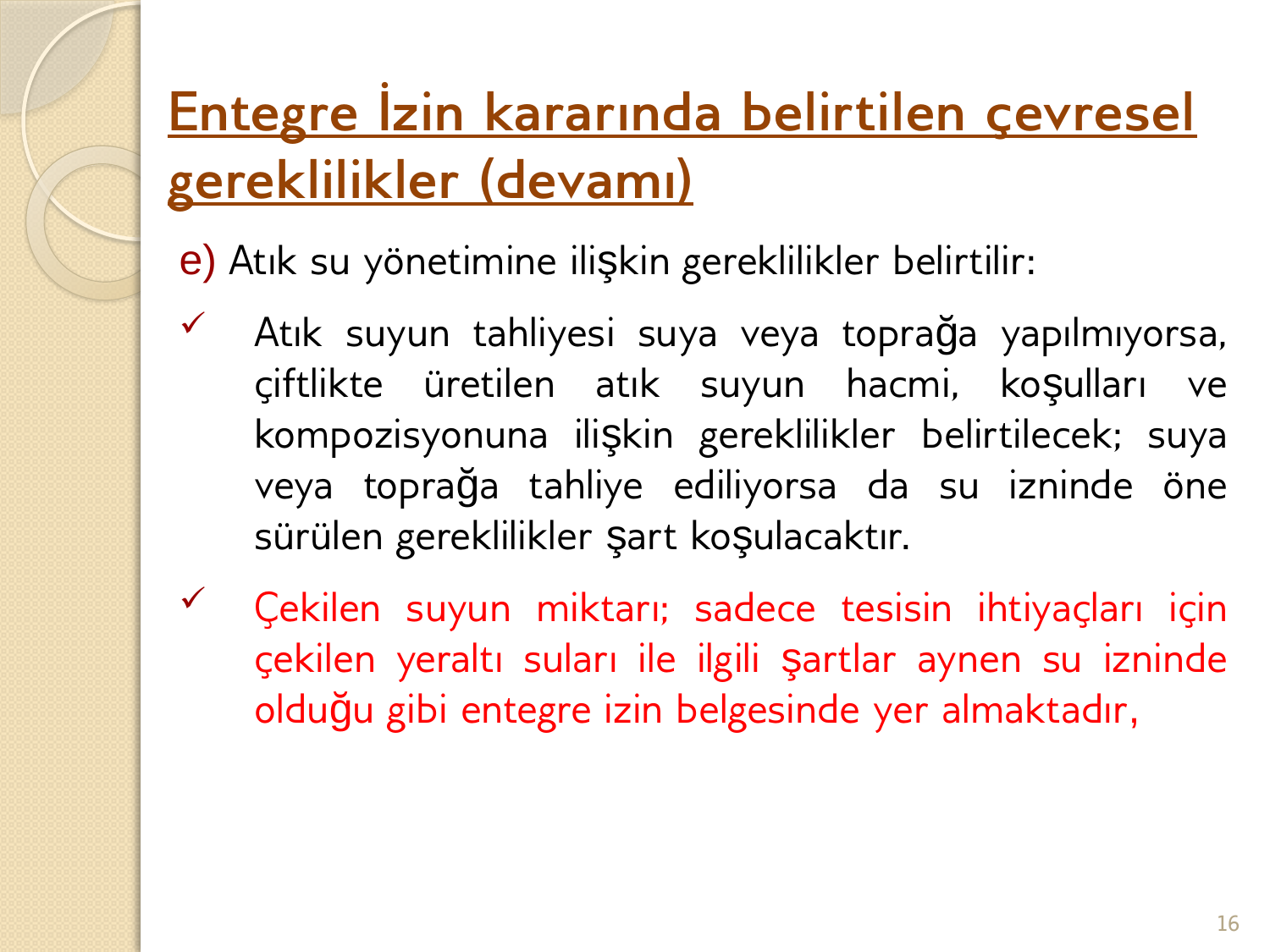

# Entegre İzin kararında belirtilen çevresel gereklilikler (devamı)
e) Atık su yönetimine ilişkin gereklilikler belirtilir:
Atık suyun tahliyesi suya veya toprağa yapılmıyorsa, çiftlikte üretilen atık suyun hacmi, koşulları ve kompozisyonuna ilişkin gereklilikler belirtilecek; suya veya toprağa tahliye ediliyorsa da su izninde öne sürülen gereklilikler şart koşulacaktır.
Çekilen suyun miktarı; sadece tesisin ihtiyaçları için çekilen yeraltı suları ile ilgili şartlar aynen su izninde olduğu gibi entegre izin belgesinde yer almaktadır,
16